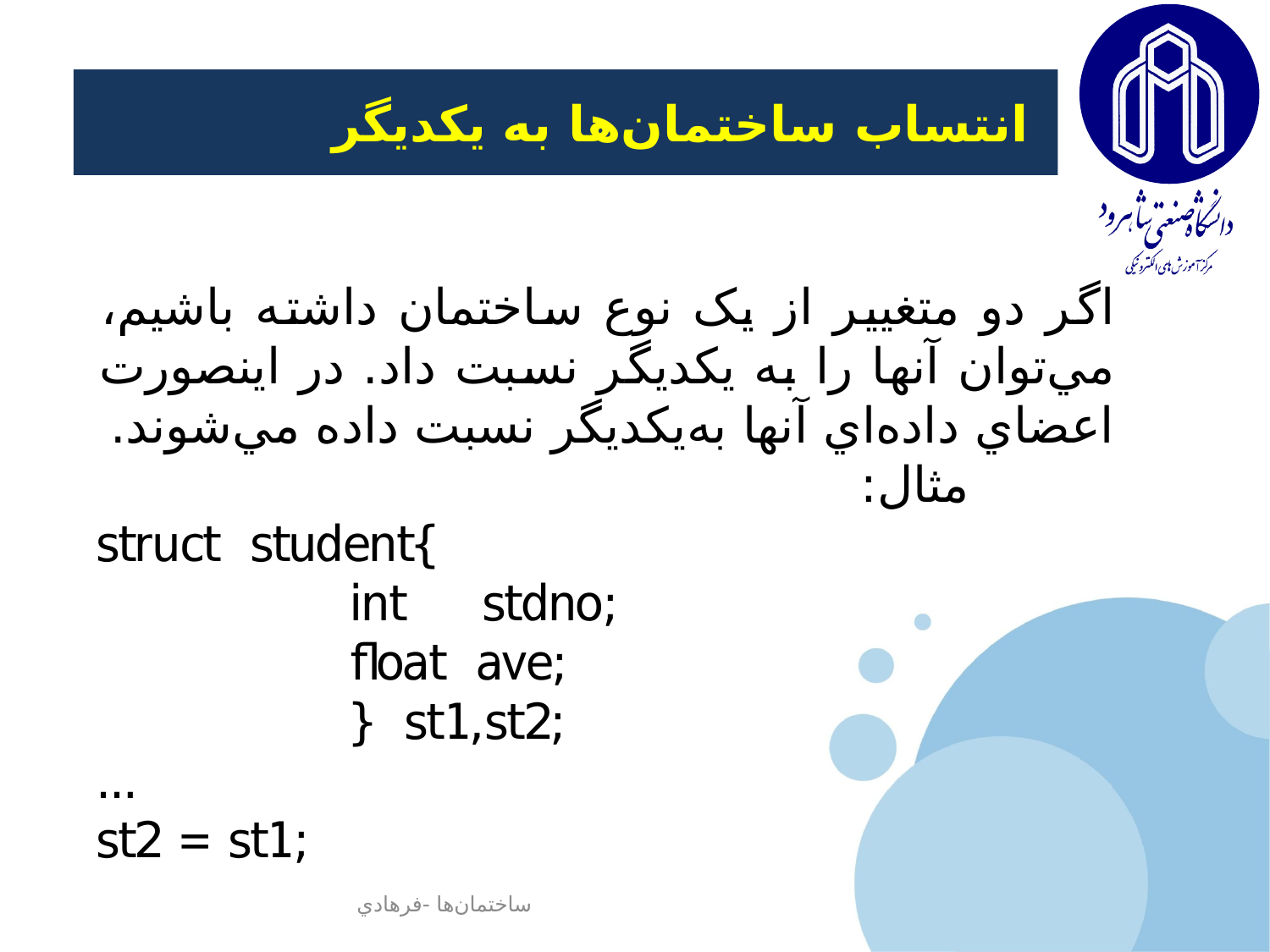

# انتساب ساختمان‌ها به يکديگر
اگر دو متغییر از یک نوع ساختمان داشته باشیم، مي‌توان آنها را به يکديگر نسبت داد. در اينصورت اعضاي داده‌اي آنها به‌يکديگر نسبت داده مي‌شوند.
		مثال:
struct  student{
		int     stdno;
		float  ave;
		}  st1,st2;
…
st2 = st1;
ساختمان‌ها -فرهادي